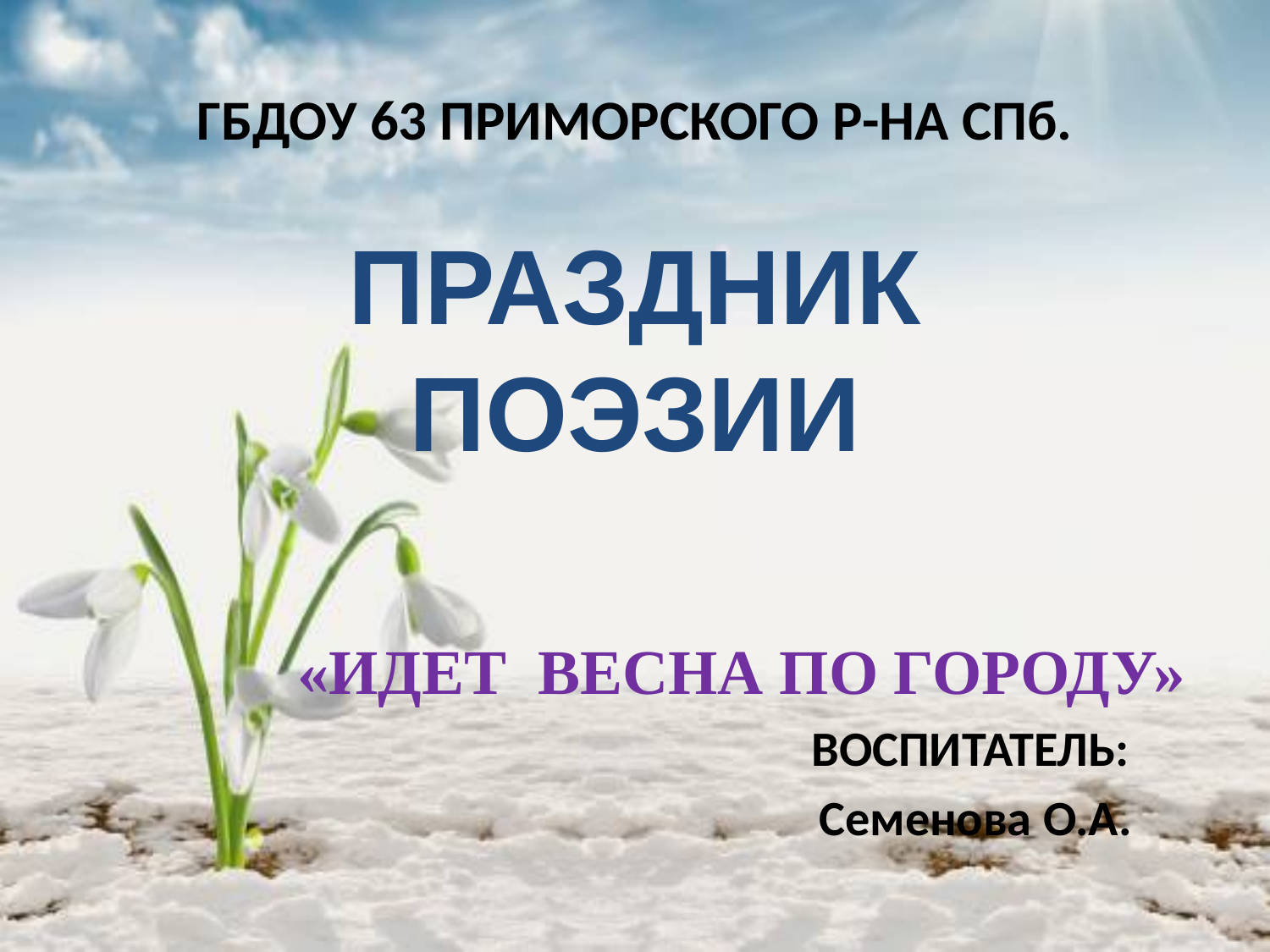

# ГБДОУ 63 ПРИМОРСКОГО Р-НА СПб. ПРАЗДНИК ПОЭЗИИ

               «ИДЕТ  ВЕСНА ПО ГОРОДУ»
                                                              ВОСПИТАТЕЛЬ:
                                                               Семенова О.А.